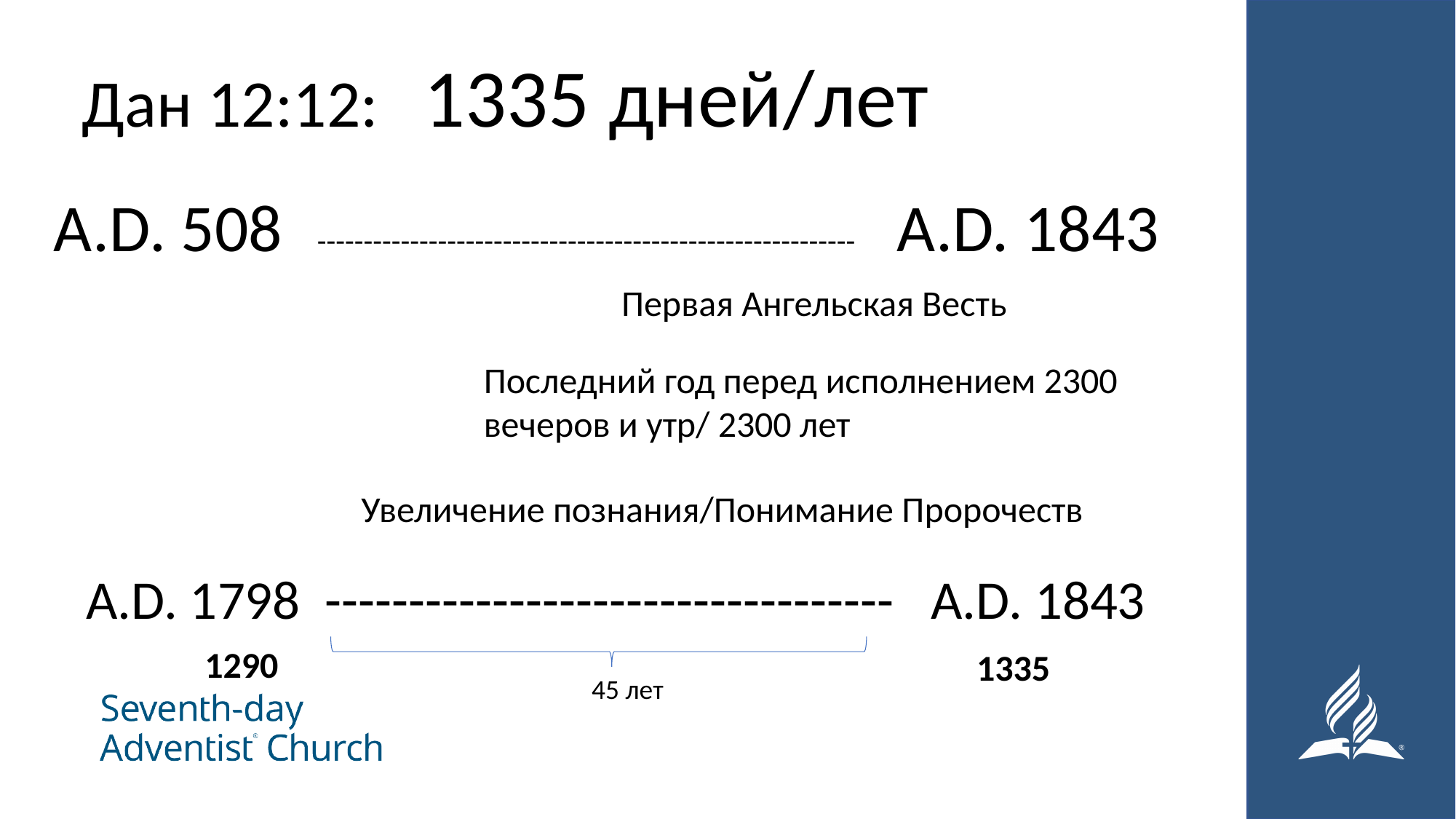

# Дан 12:12:   1335 дней/лет
A.D. 508     ----------------------------------------------------------      A.D. 1843
Первая Ангельская Весть
Последний год перед исполнением 2300 вечеров и утр/ 2300 лет

Увеличение познания/Понимание Пророчеств
A.D. 1798  ----------------------------------   A.D. 1843
1290
1335
45 лет